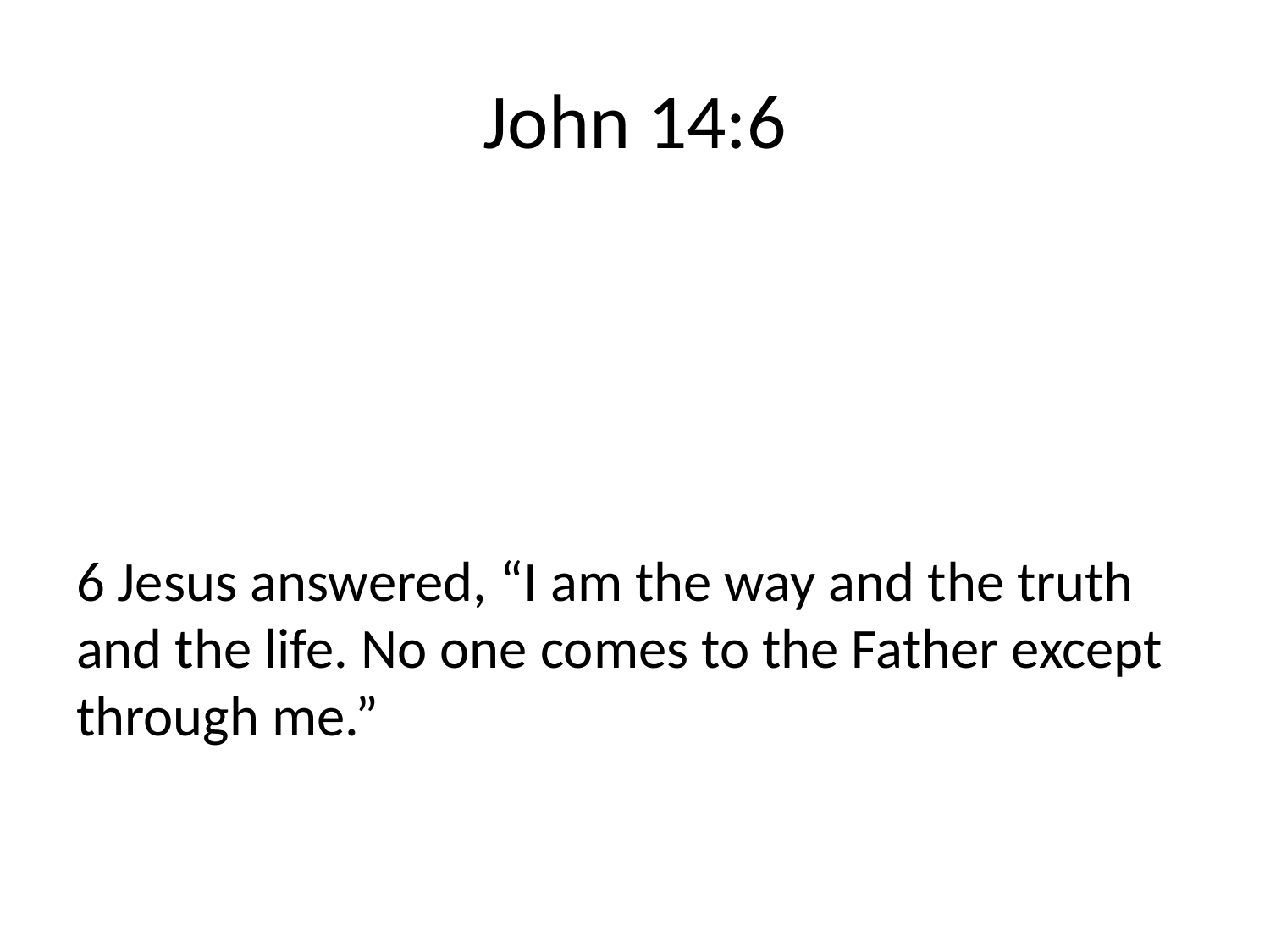

# John 14:6

6 Jesus answered, “I am the way and the truth and the life. No one comes to the Father except through me.”